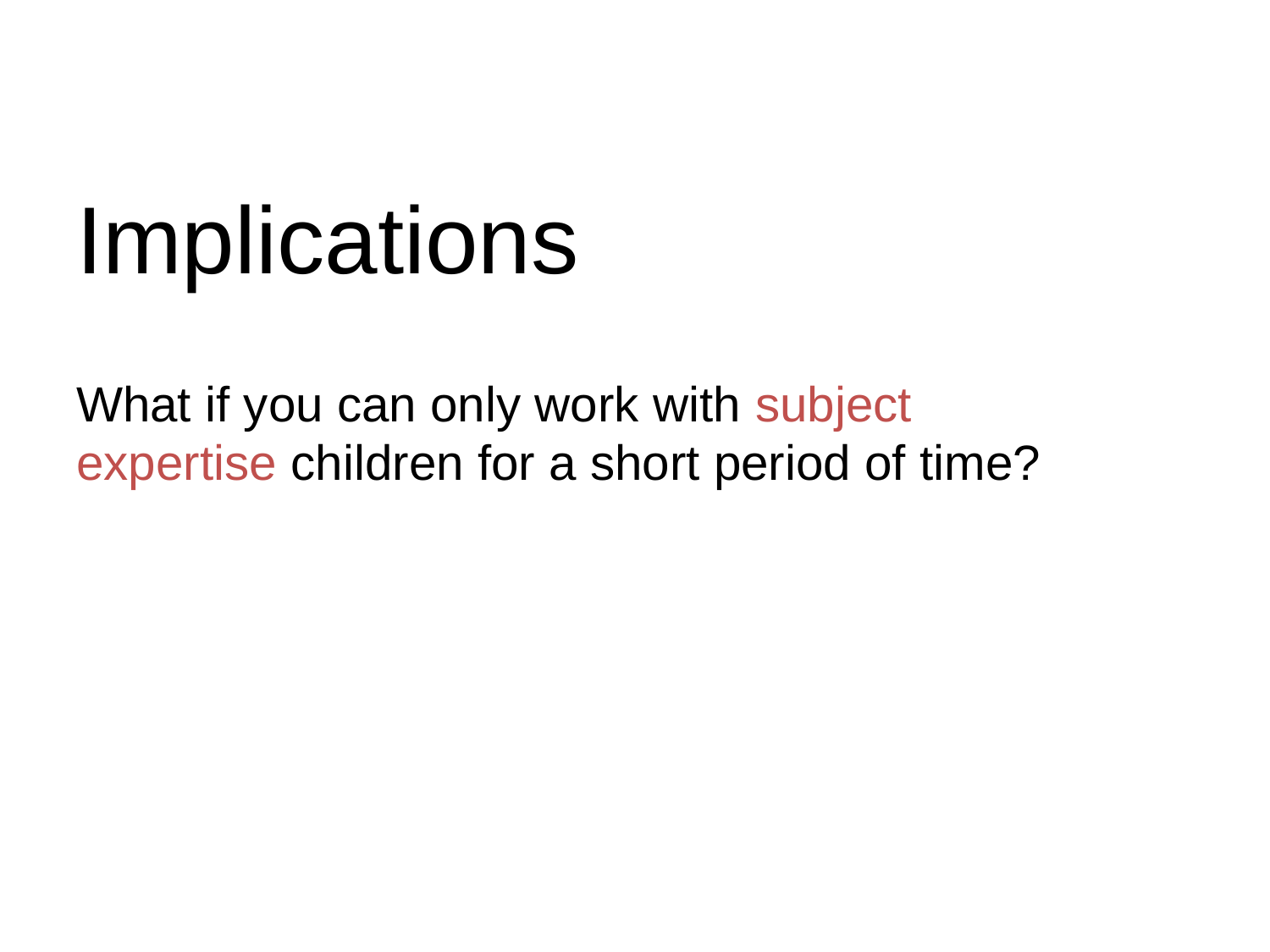

Implications
What if you can only work with subject expertise children for a short period of time?